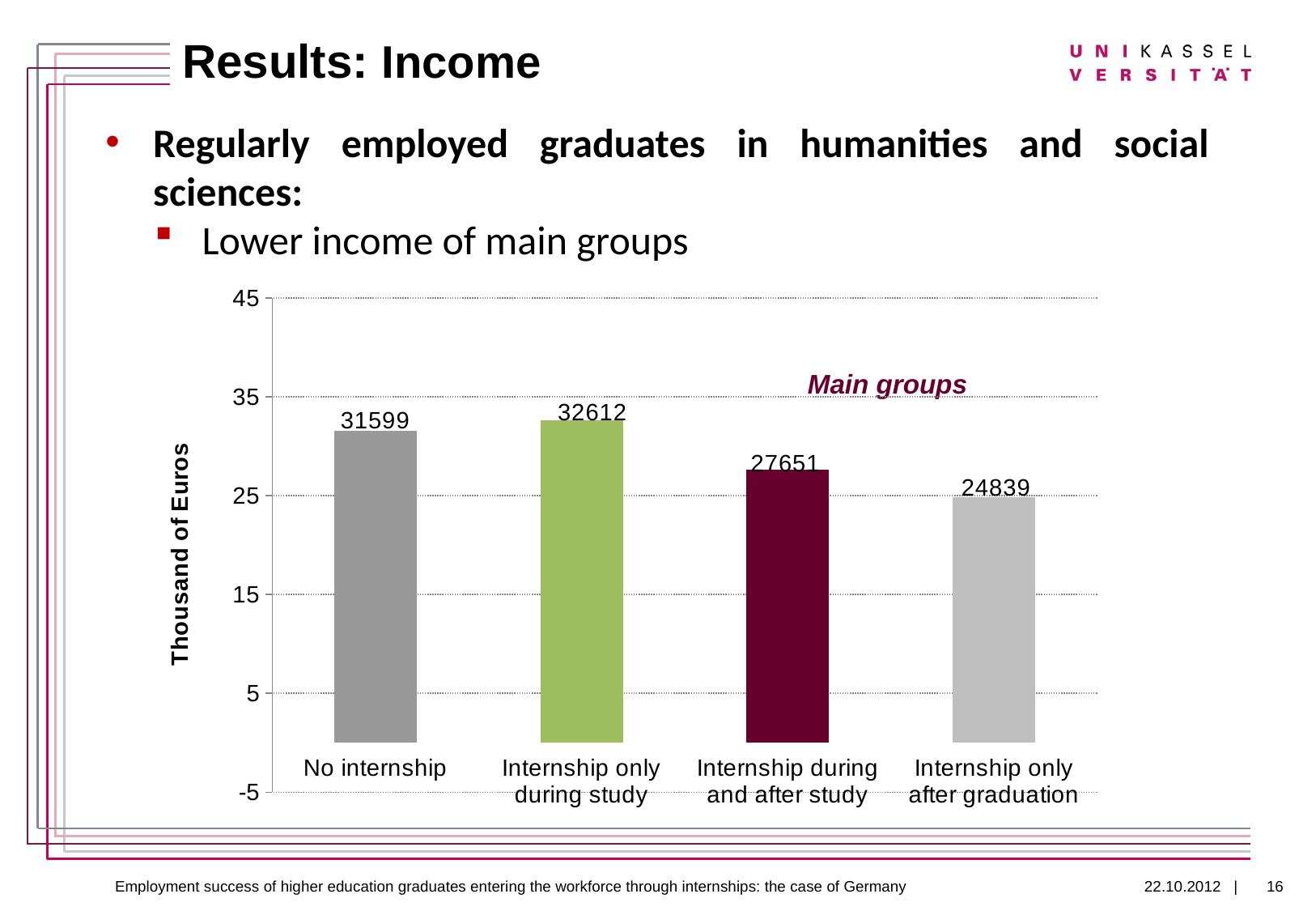

# Results: Income
Regularly employed graduates in humanities and social sciences:
Lower income of main groups

### Chart

| Category |  |
|---|---|
| No internship | 31599.0 |
| Internship only during study | 32612.0 |
| Internship during and after study | 27651.0 |
| Internship only after graduation | 24839.0 |
Main groups
16